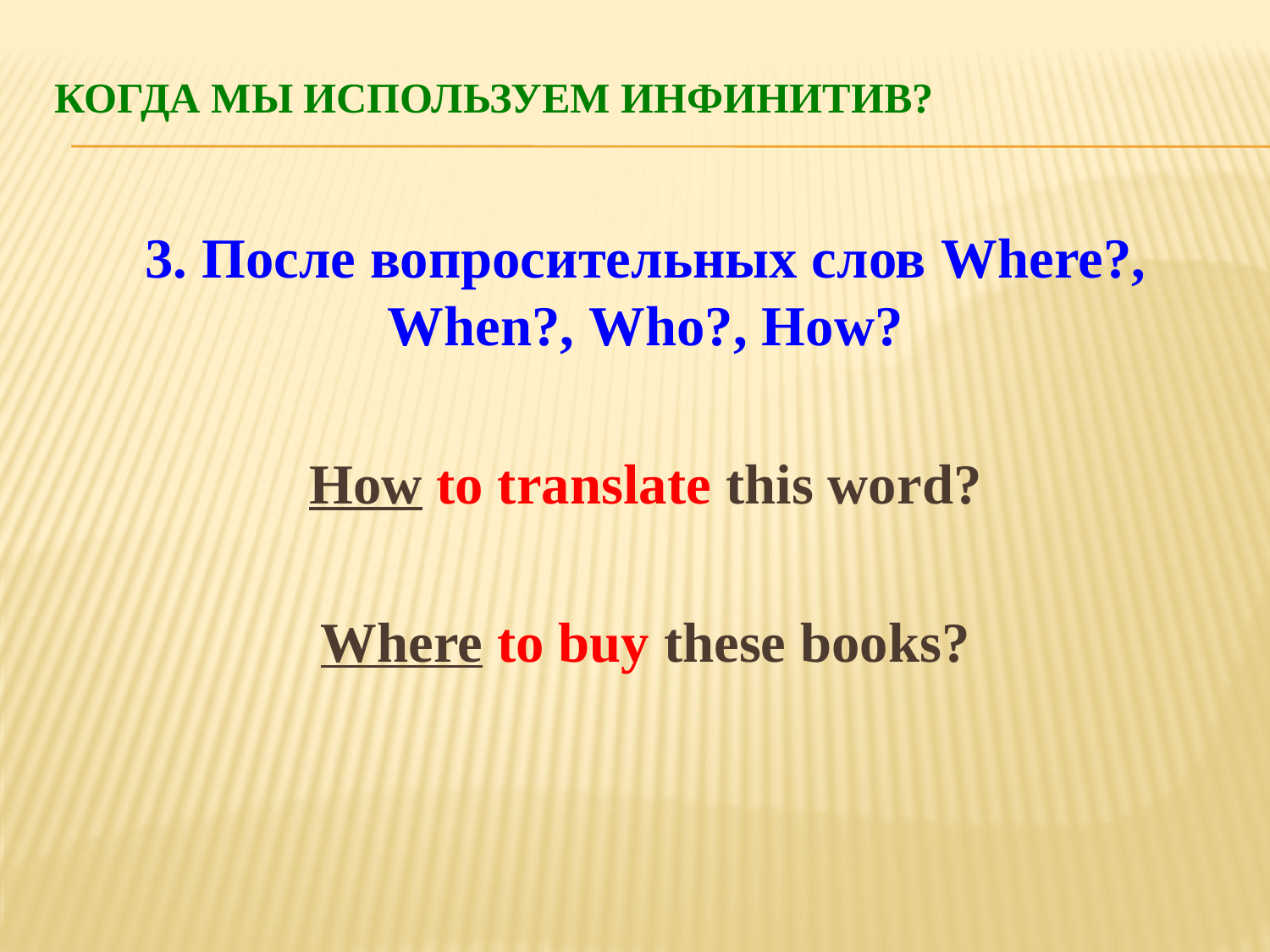

# Когда мы используем инфинитив?
3. После вопросительных слов Where?, When?, Who?, How?

How to translate this word?

Where to buy these books?